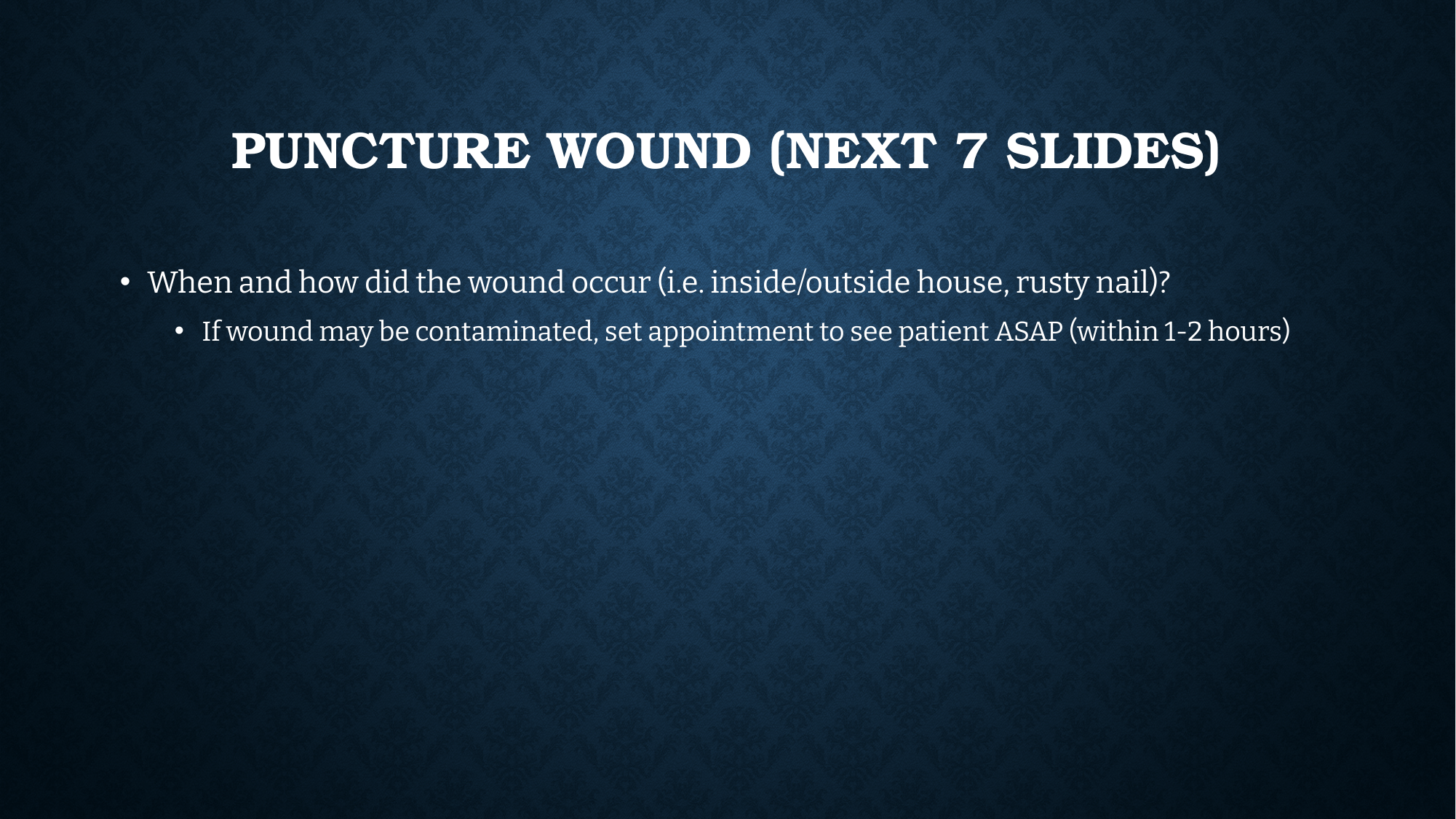

# Puncture wound (next 7 slides)
When and how did the wound occur (i.e. inside/outside house, rusty nail)?
If wound may be contaminated, set appointment to see patient ASAP (within 1-2 hours)